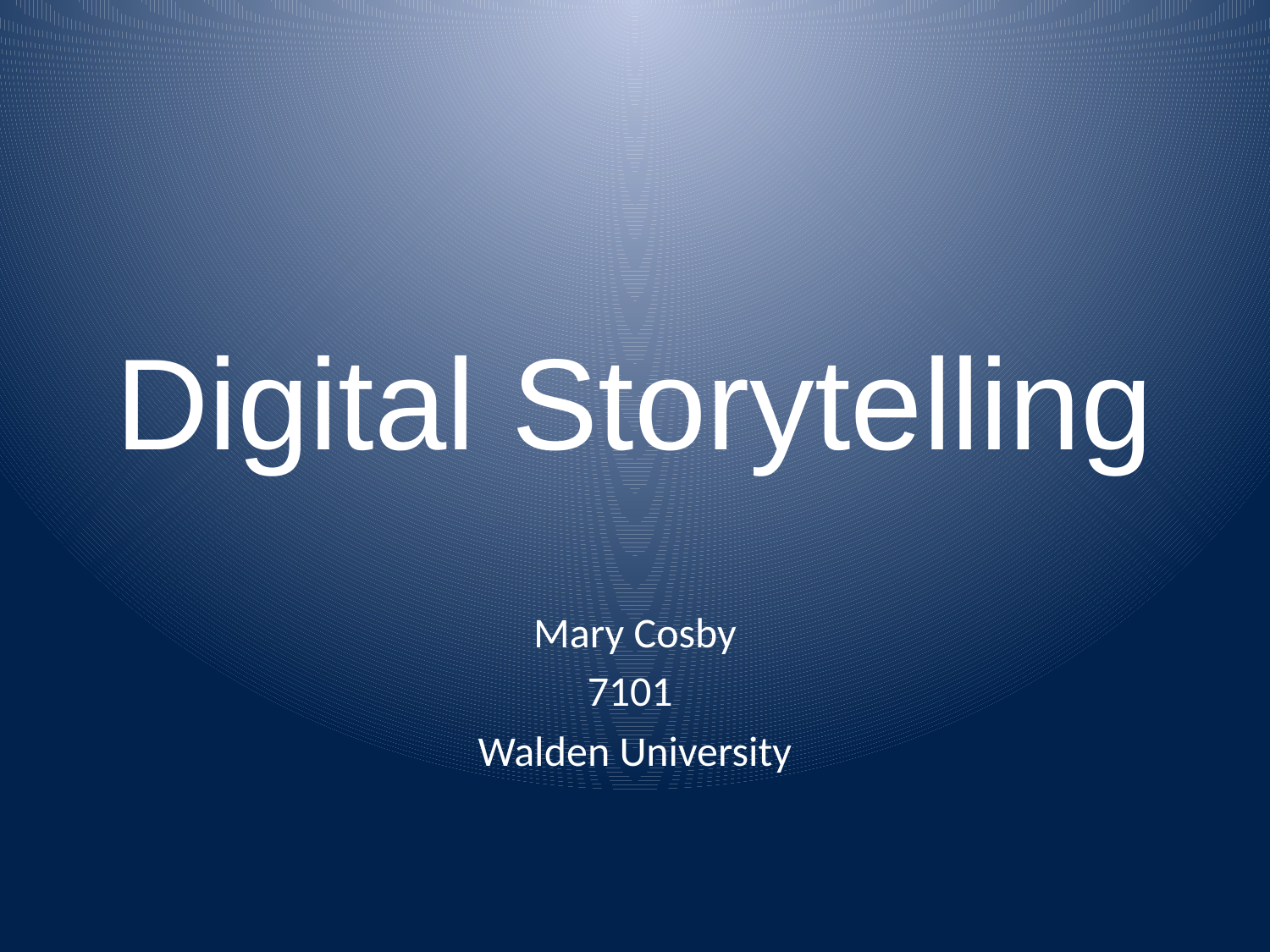

# Digital Storytelling

Mary Cosby
7101
Walden University